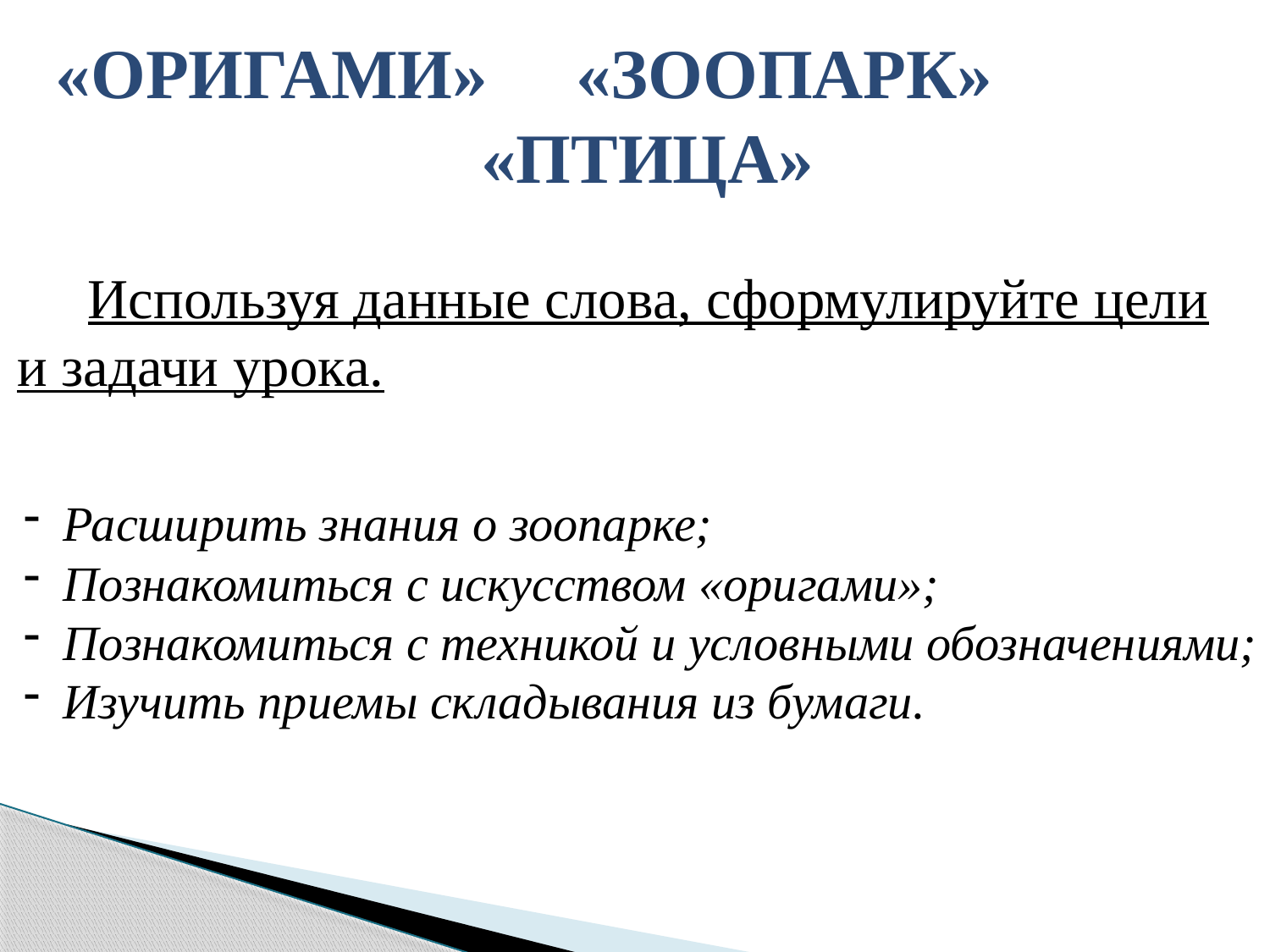

«ОРИГАМИ»     «ЗООПАРК»               «ПТИЦА»
     Используя данные слова, сформулируйте цели и задачи урока.
Расширить знания о зоопарке;
Познакомиться с искусством «оригами»;
Познакомиться с техникой и условными обозначениями;
Изучить приемы складывания из бумаги.